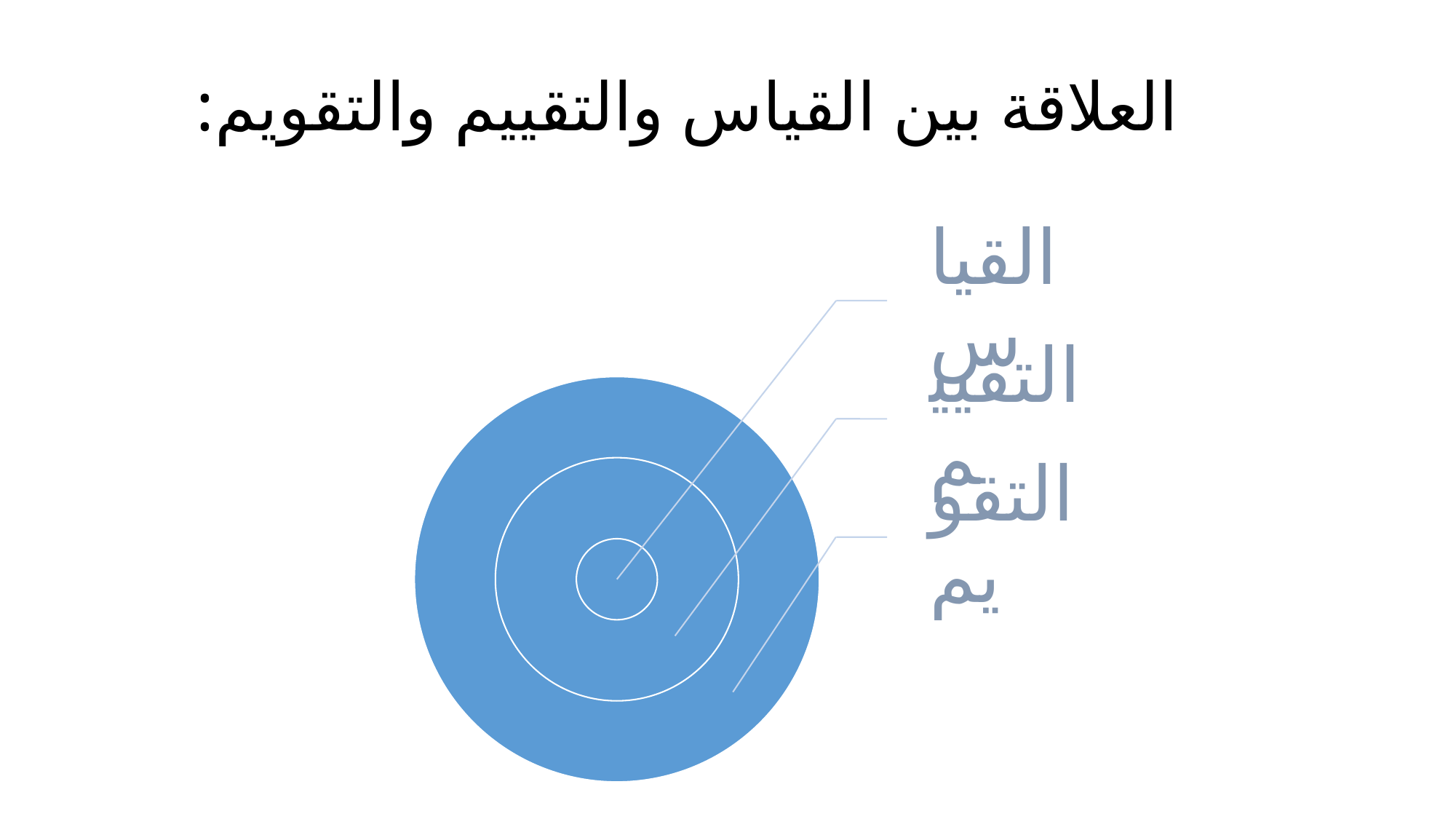

# العلاقة بين القياس والتقييم والتقويم:
القياس
التقييم
التقويم